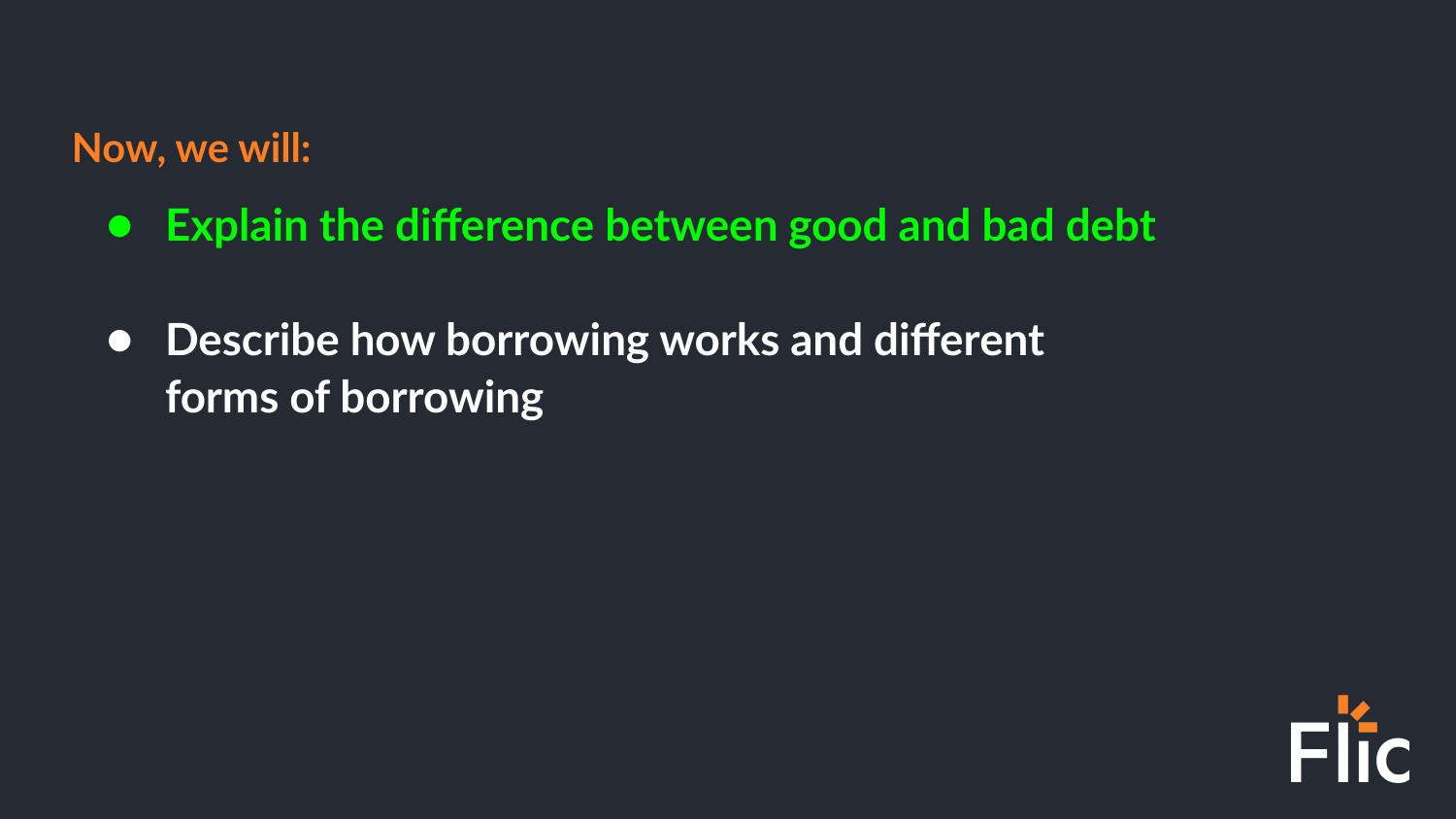

Now, we will:

Explain the difference between good and bad debt

Describe how borrowing works and different forms of borrowing